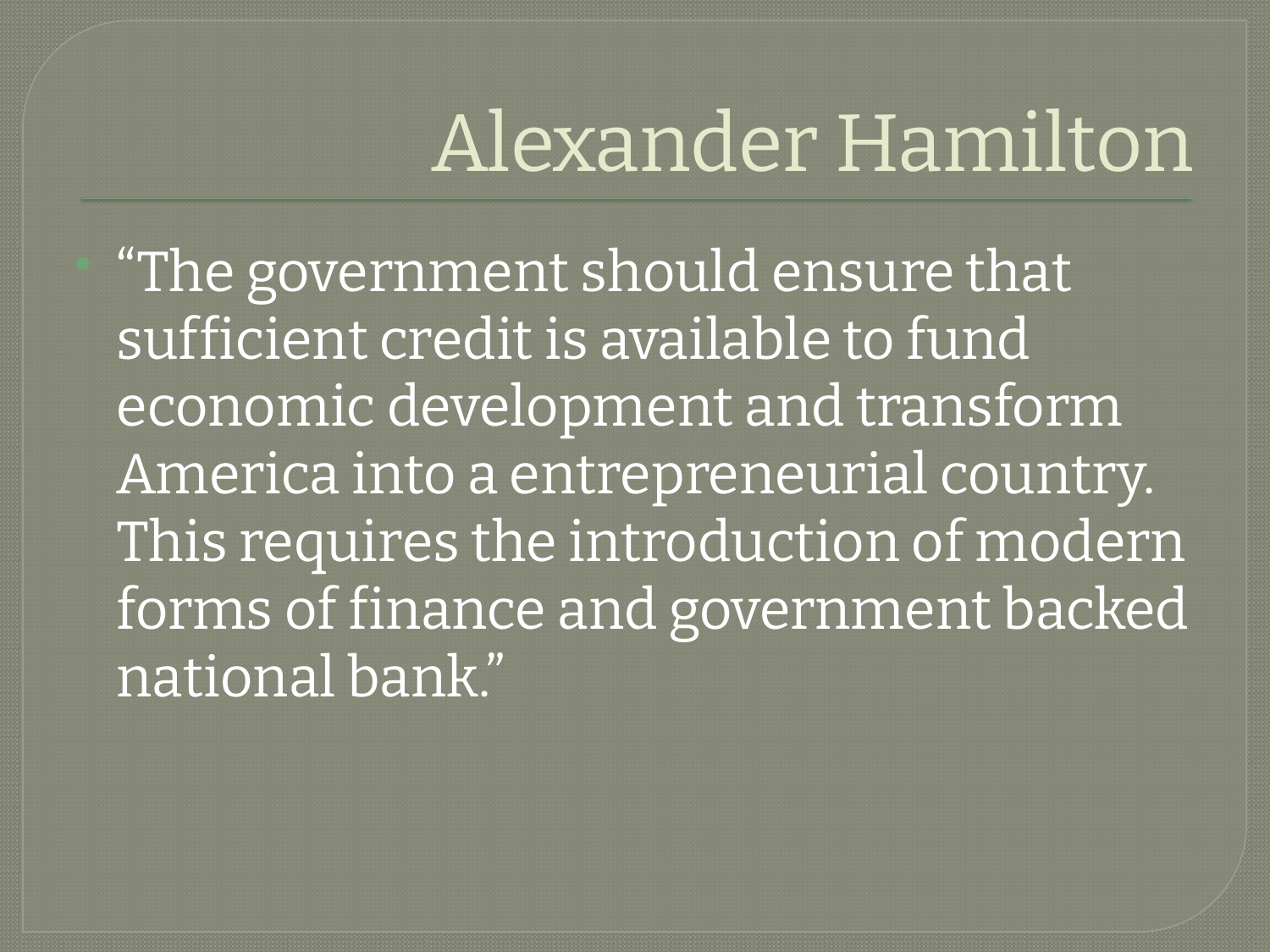

# Alexander Hamilton
“The government should ensure that sufficient credit is available to fund economic development and transform America into a entrepreneurial country.  This requires the introduction of modern forms of finance and government backed national bank.”